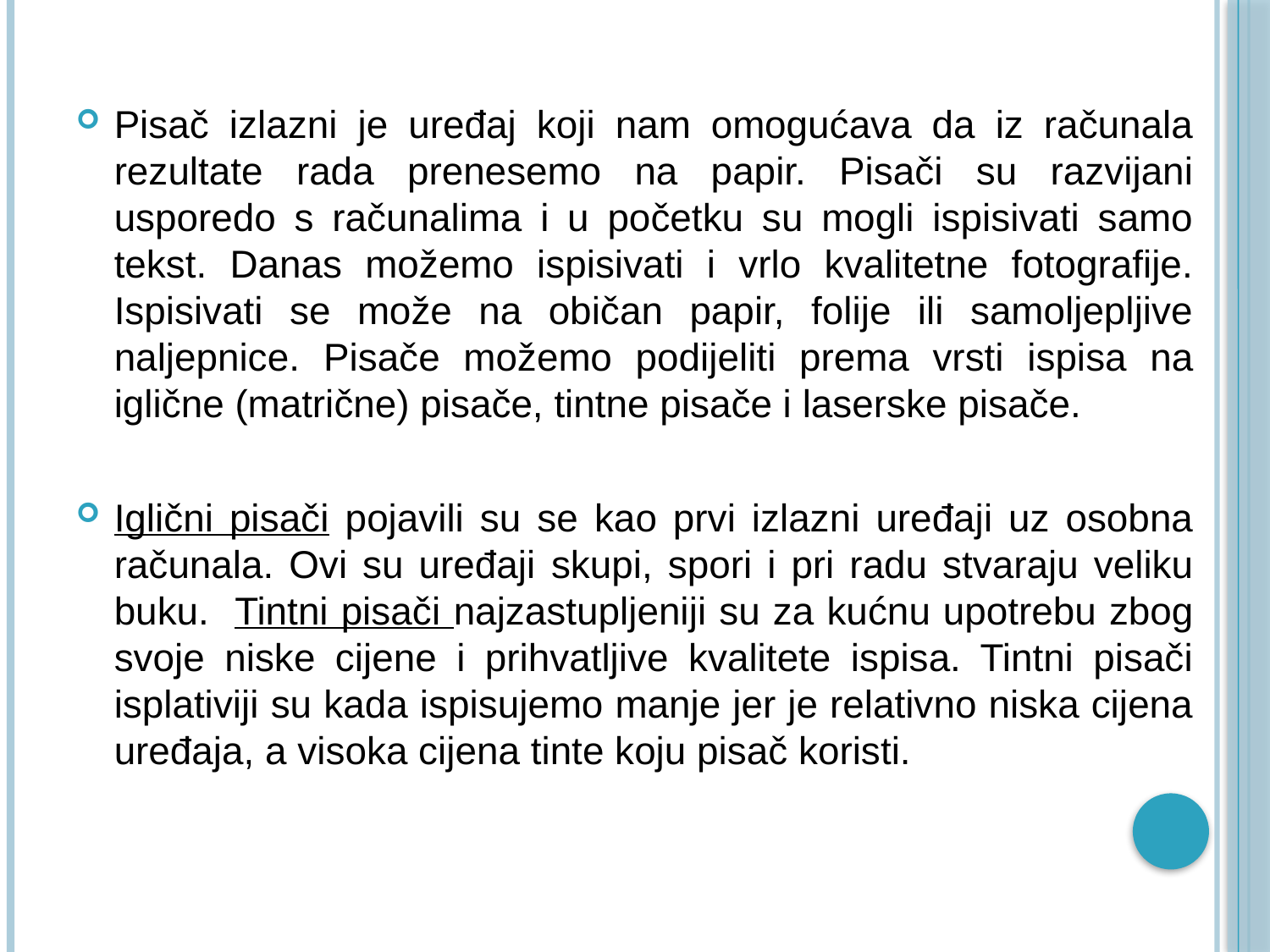

Pisač izlazni je uređaj koji nam omogućava da iz računala rezultate rada prenesemo na papir. Pisači su razvijani usporedo s računalima i u početku su mogli ispisivati samo tekst. Danas možemo ispisivati i vrlo kvalitetne fotografije. Ispisivati se može na običan papir, folije ili samoljepljive naljepnice. Pisače možemo podijeliti prema vrsti ispisa na iglične (matrične) pisače, tintne pisače i laserske pisače.

Iglični pisači pojavili su se kao prvi izlazni uređaji uz osobna računala. Ovi su uređaji skupi, spori i pri radu stvaraju veliku buku.  Tintni pisači najzastupljeniji su za kućnu upotrebu zbog svoje niske cijene i prihvatljive kvalitete ispisa. Tintni pisači isplativiji su kada ispisujemo manje jer je relativno niska cijena uređaja, a visoka cijena tinte koju pisač koristi.